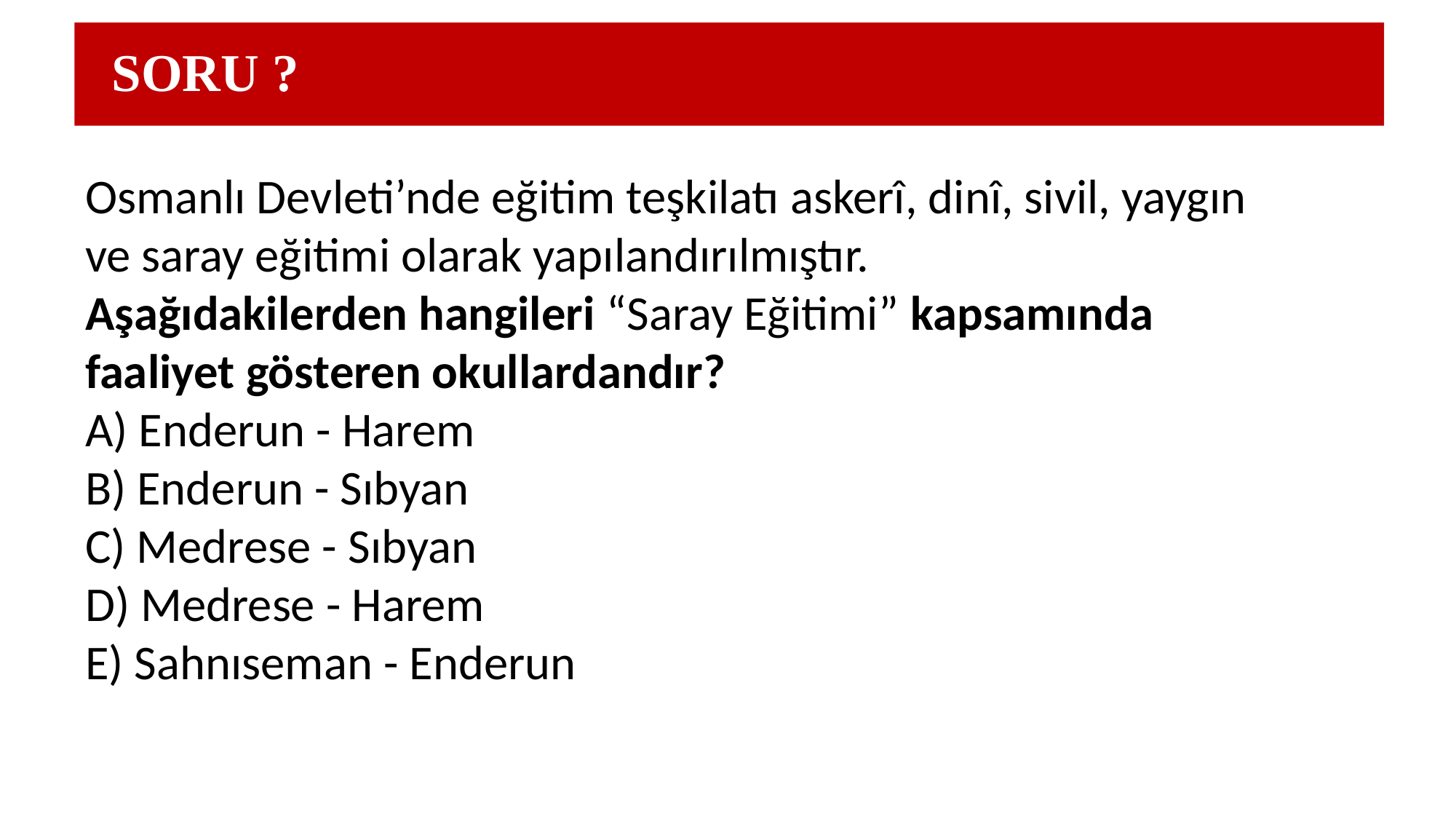

# SORU ?
Osmanlı Devleti’nde eğitim teşkilatı askerî, dinî, sivil, yaygın
ve saray eğitimi olarak yapılandırılmıştır.
Aşağıdakilerden hangileri “Saray Eğitimi” kapsamında
faaliyet gösteren okullardandır?
A) Enderun - Harem
B) Enderun - Sıbyan
C) Medrese - Sıbyan
D) Medrese - Harem
E) Sahnıseman - Enderun